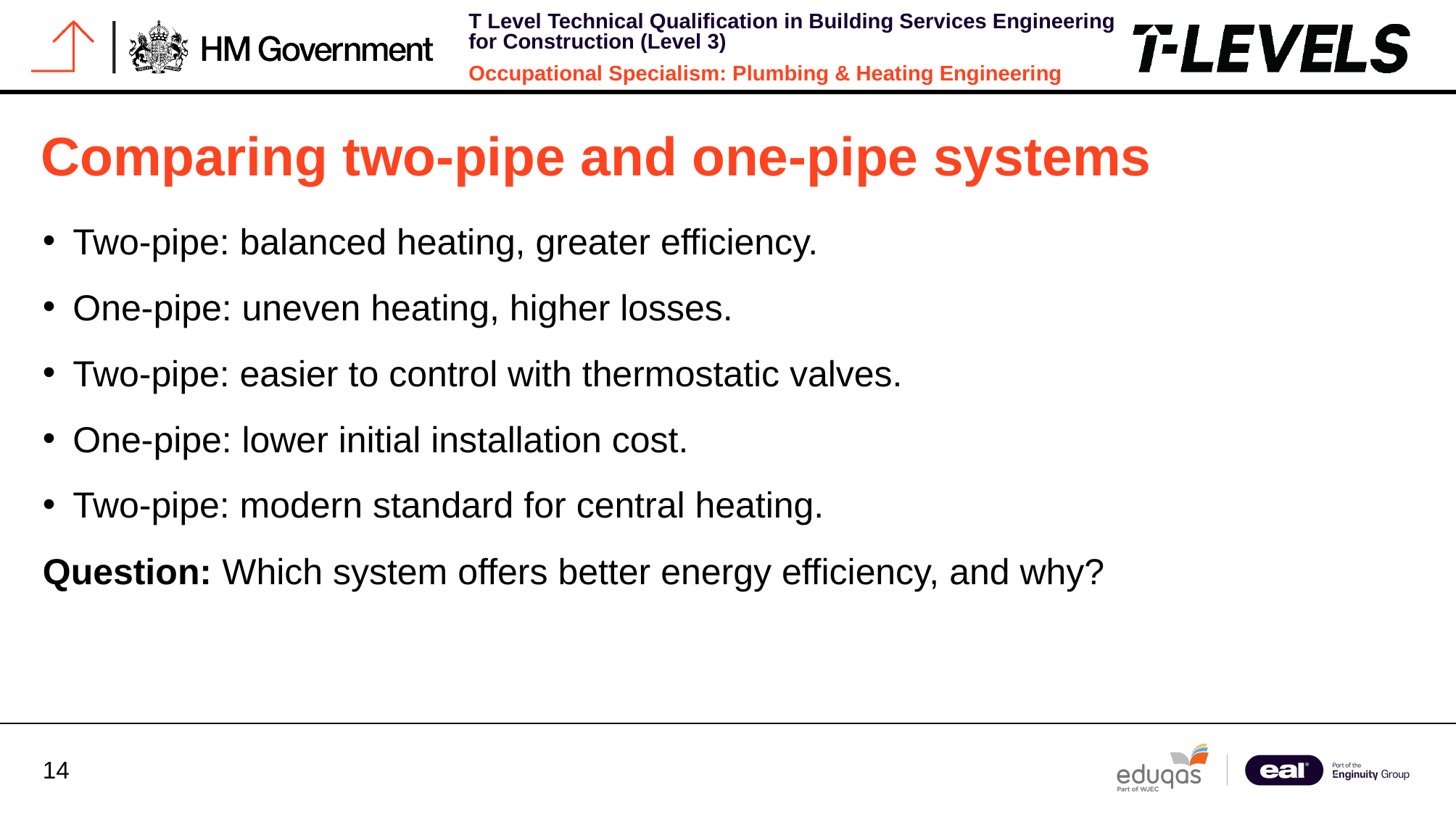

# Comparing two-pipe and one-pipe systems
Two-pipe: balanced heating, greater efficiency.
One-pipe: uneven heating, higher losses.
Two-pipe: easier to control with thermostatic valves.
One-pipe: lower initial installation cost.
Two-pipe: modern standard for central heating.
Question: Which system offers better energy efficiency, and why?